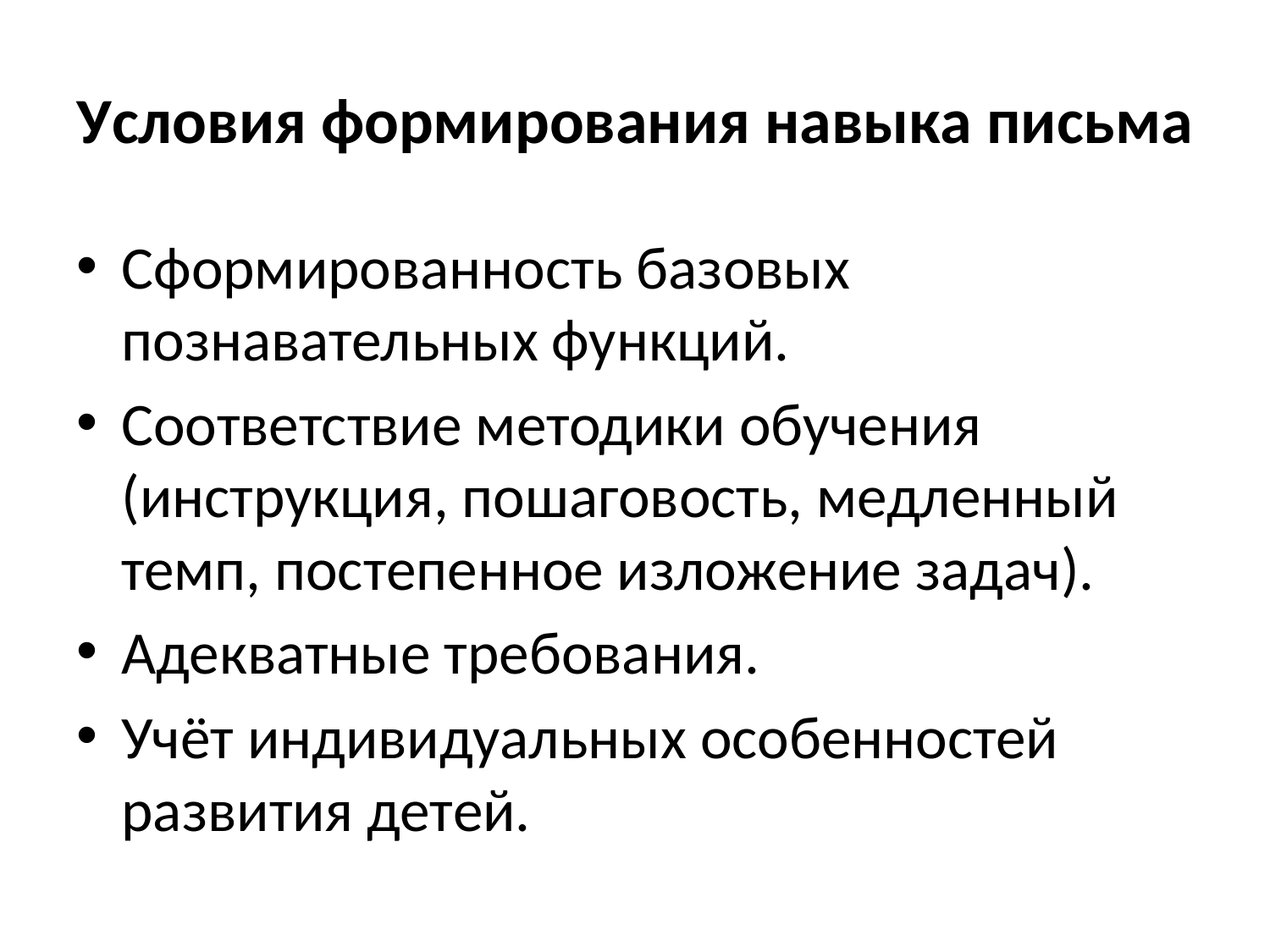

# Условия формирования навыка письма
Сформированность базовых познавательных функций.
Соответствие методики обучения (инструкция, пошаговость, медленный темп, постепенное изложение задач).
Адекватные требования.
Учёт индивидуальных особенностей развития детей.